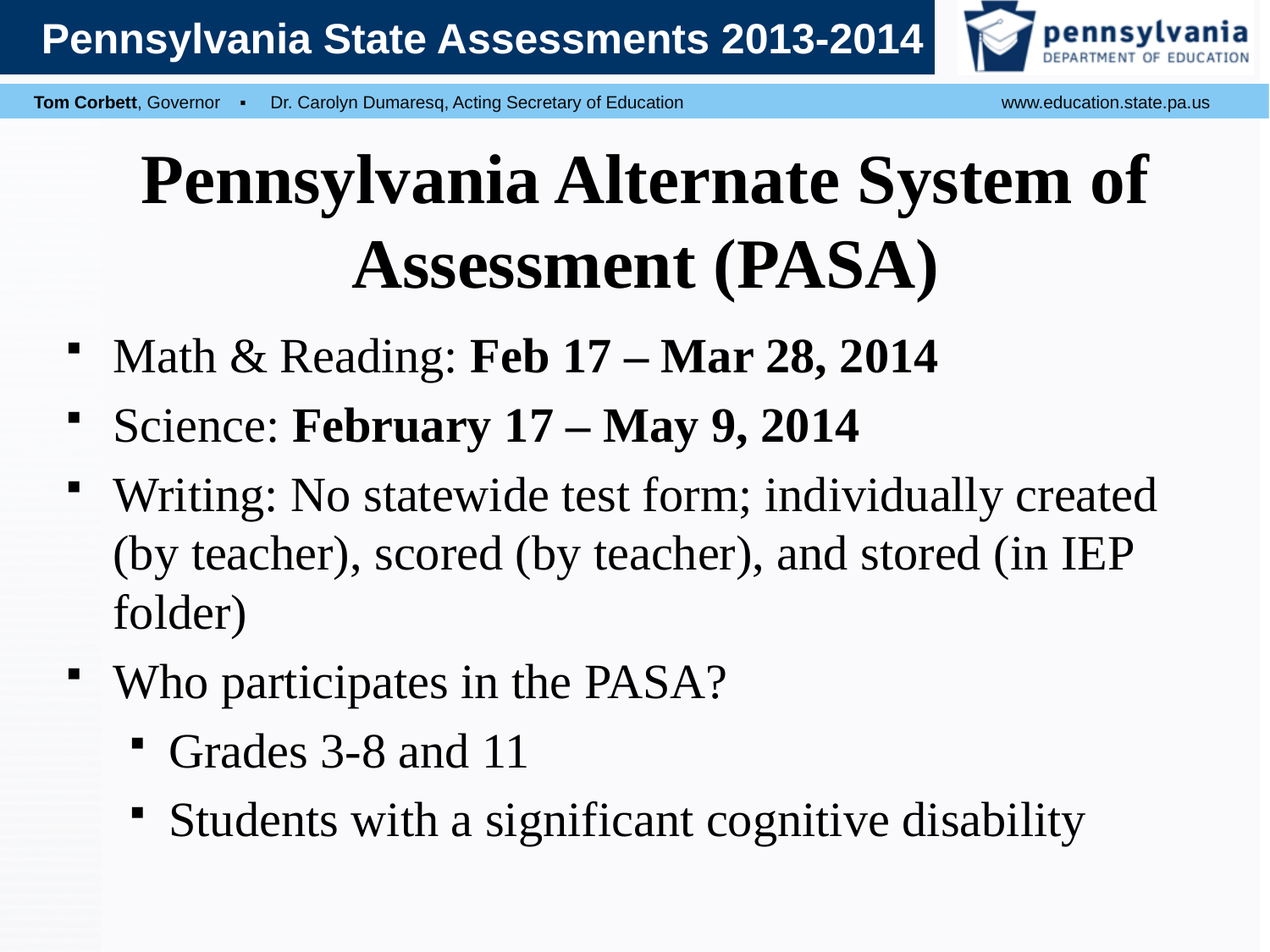

# Pennsylvania Alternate System of Assessment (PASA)
Math & Reading: Feb 17 – Mar 28, 2014
Science: February 17 – May 9, 2014
Writing: No statewide test form; individually created (by teacher), scored (by teacher), and stored (in IEP folder)
Who participates in the PASA?
Grades 3-8 and 11
Students with a significant cognitive disability